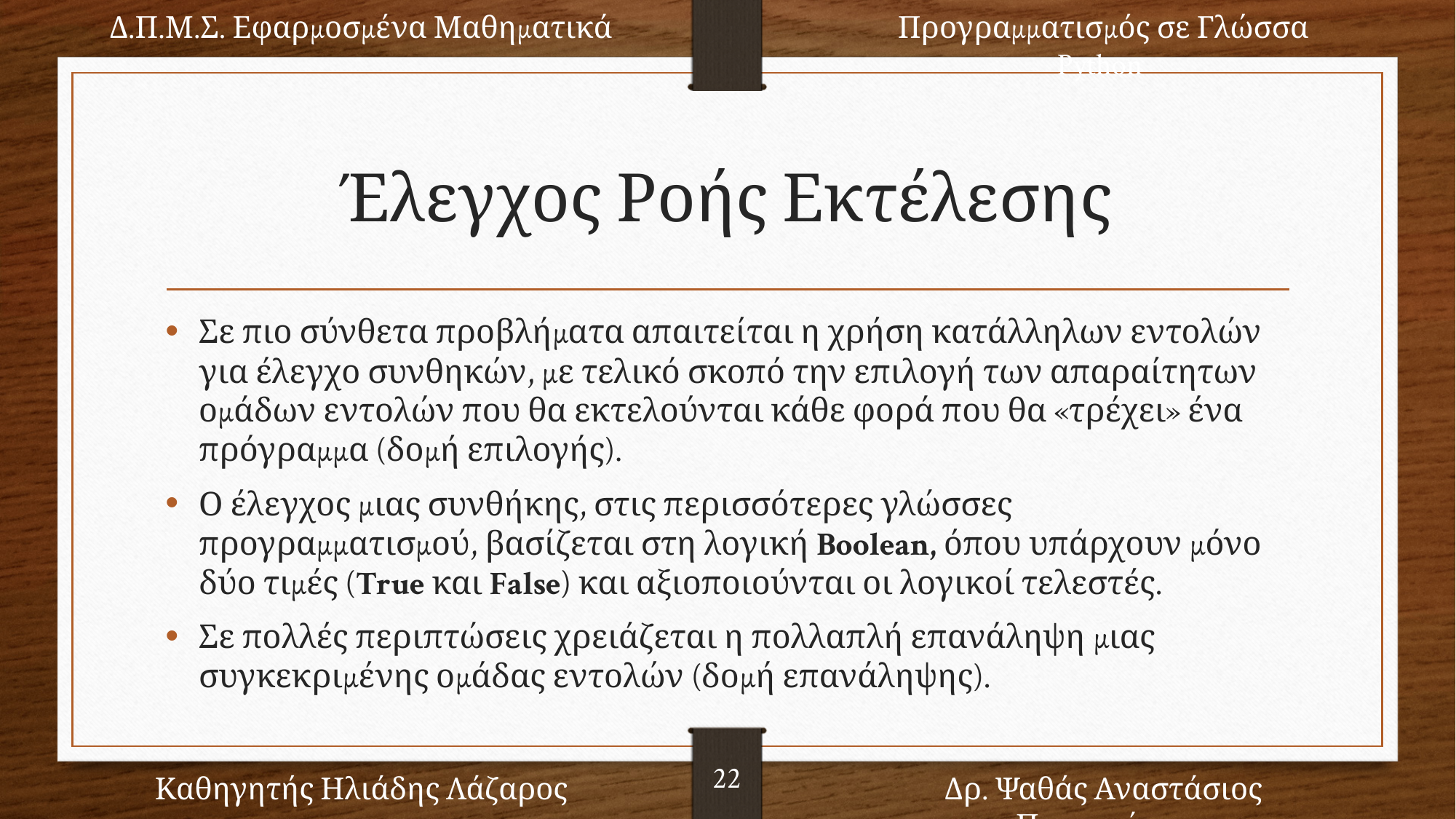

Δ.Π.Μ.Σ. Εφαρμοσμένα Μαθηματικά
Προγραμματισμός σε Γλώσσα Python
22
Καθηγητής Ηλιάδης Λάζαρος
Δρ. Ψαθάς Αναστάσιος Παναγιώτης
# Έλεγχος Ροής Εκτέλεσης
Σε πιο σύνθετα προβλήματα απαιτείται η χρήση κατάλληλων εντολών για έλεγχο συνθηκών, με τελικό σκοπό την επιλογή των απαραίτητων ομάδων εντολών που θα εκτελούνται κάθε φορά που θα «τρέχει» ένα πρόγραμμα (δομή επιλογής).
Ο έλεγχος μιας συνθήκης, στις περισσότερες γλώσσες προγραμματισμού, βασίζεται στη λογική Boolean, όπου υπάρχουν μόνο δύο τιμές (True και False) και αξιοποιούνται οι λογικοί τελεστές.
Σε πολλές περιπτώσεις χρειάζεται η πολλαπλή επανάληψη μιας συγκεκριμένης ομάδας εντολών (δομή επανάληψης).